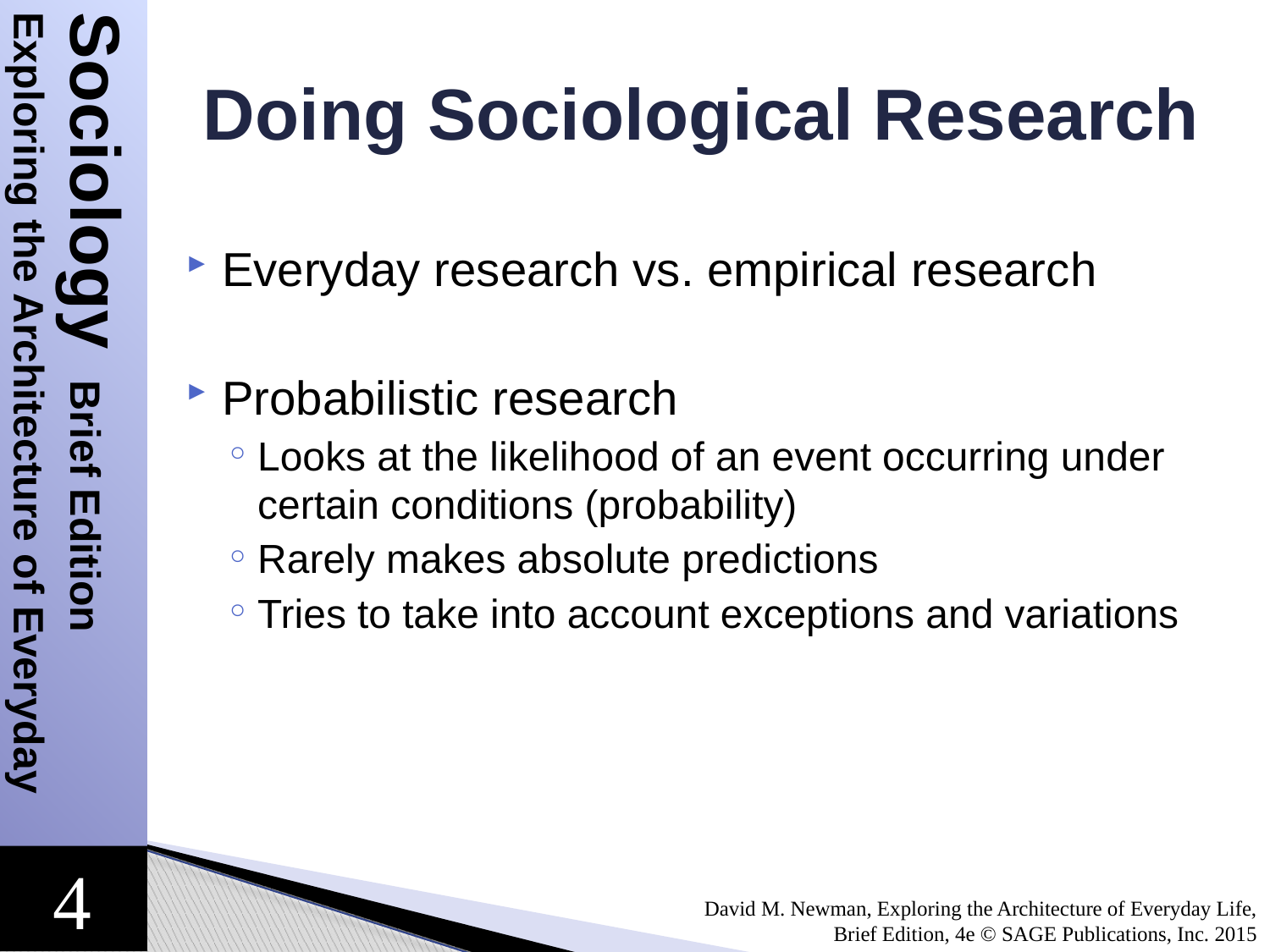

# Doing Sociological Research
Everyday research vs. empirical research

Probabilistic research
Looks at the likelihood of an event occurring under certain conditions (probability)
Rarely makes absolute predictions
Tries to take into account exceptions and variations

David M. Newman, Exploring the Architecture of Everyday Life, Brief Edition, 4e © SAGE Publications, Inc. 2015